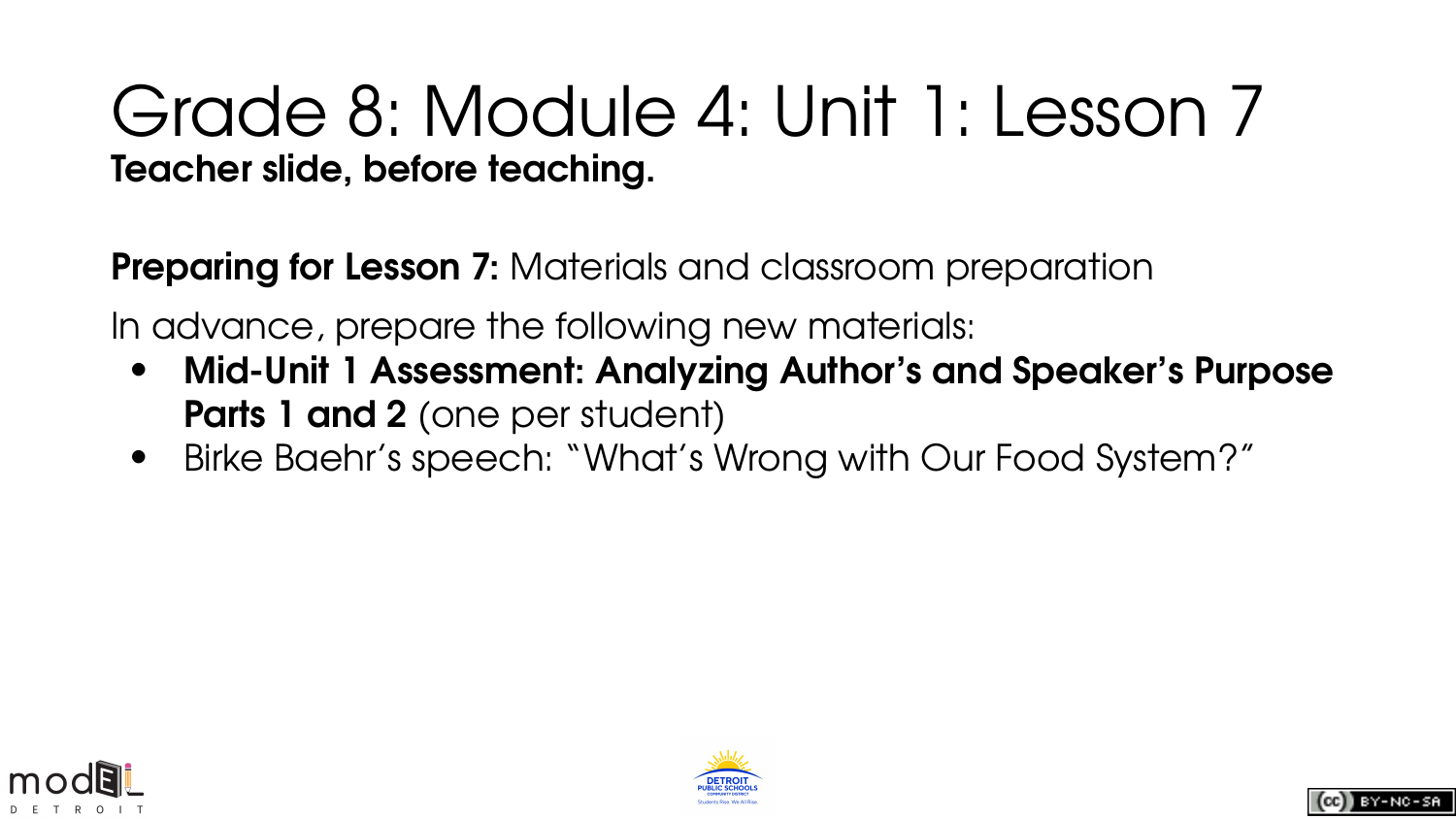

# Grade 8: Module 4: Unit 1: Lesson 7
Teacher slide, before teaching.

Preparing for Lesson 7: Materials and classroom preparation
In advance, prepare the following new materials:
Mid-Unit 1 Assessment: Analyzing Author’s and Speaker’s Purpose Parts 1 and 2 (one per student)
Birke Baehr’s speech: “What’s Wrong with Our Food System?”